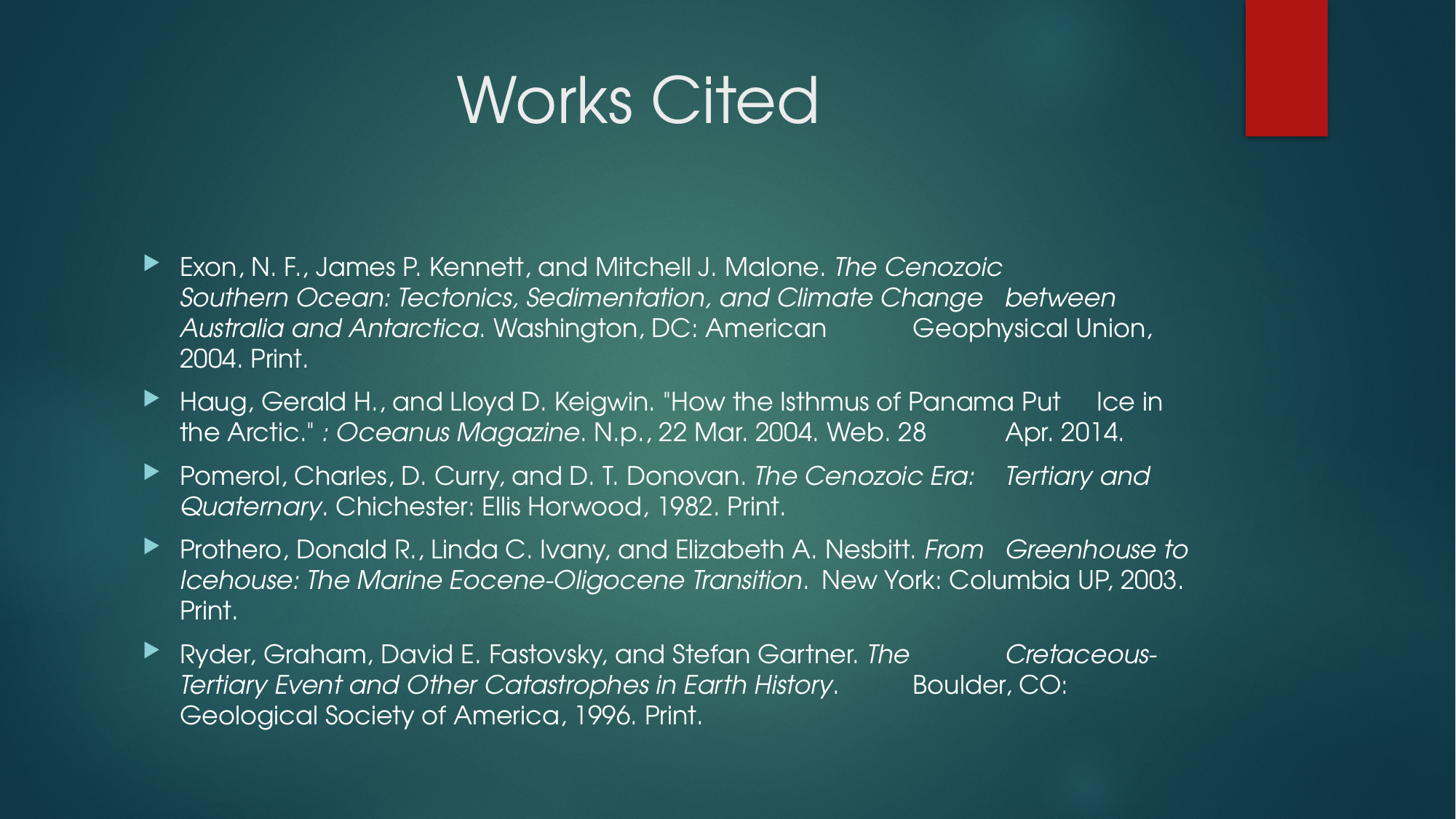

# Works Cited
Exon, N. F., James P. Kennett, and Mitchell J. Malone. The Cenozoic 	Southern Ocean: Tectonics, Sedimentation, and Climate Change 	between Australia and Antarctica. Washington, DC: American 	Geophysical Union, 2004. Print.
Haug, Gerald H., and Lloyd D. Keigwin. "How the Isthmus of Panama Put 	Ice in the Arctic." : Oceanus Magazine. N.p., 22 Mar. 2004. Web. 28 	Apr. 2014.
Pomerol, Charles, D. Curry, and D. T. Donovan. The Cenozoic Era: 	Tertiary and Quaternary. Chichester: Ellis Horwood, 1982. Print.
Prothero, Donald R., Linda C. Ivany, and Elizabeth A. Nesbitt. From 	Greenhouse to Icehouse: The Marine Eocene-Oligocene Transition. 	New York: Columbia UP, 2003. Print.
Ryder, Graham, David E. Fastovsky, and Stefan Gartner. The 	Cretaceous-Tertiary Event and Other Catastrophes in Earth History. 	Boulder, CO: Geological Society of America, 1996. Print.